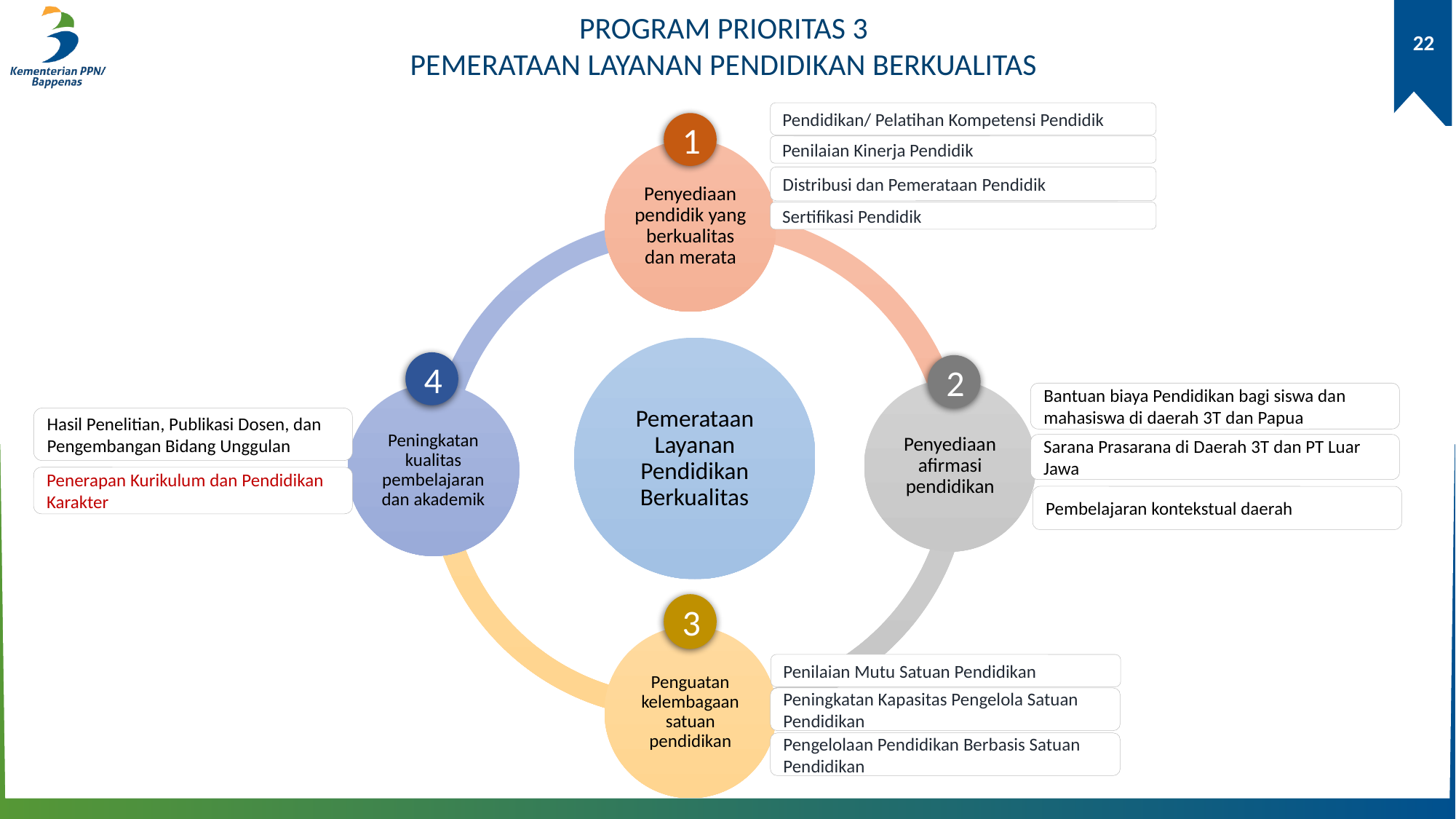

PROGRAM PRIORITAS 3
PEMERATAAN LAYANAN PENDIDIKAN BERKUALITAS
22
Pendidikan/ Pelatihan Kompetensi Pendidik
Penilaian Kinerja Pendidik
Distribusi dan Pemerataan Pendidik
Sertifikasi Pendidik
1
Pemerataan Layanan Pendidikan Berkualitas
Penyediaan pendidik yang berkualitas dan merata
Penyediaan afirmasi pendidikan
Penguatan kelembagaan satuan pendidikan
Peningkatan kualitas pembelajaran dan akademik
4
2
Bantuan biaya Pendidikan bagi siswa dan mahasiswa di daerah 3T dan Papua
Sarana Prasarana di Daerah 3T dan PT Luar Jawa
Pembelajaran kontekstual daerah
Hasil Penelitian, Publikasi Dosen, dan Pengembangan Bidang Unggulan
Penerapan Kurikulum dan Pendidikan Karakter
3
Penilaian Mutu Satuan Pendidikan
Peningkatan Kapasitas Pengelola Satuan Pendidikan
Pengelolaan Pendidikan Berbasis Satuan Pendidikan